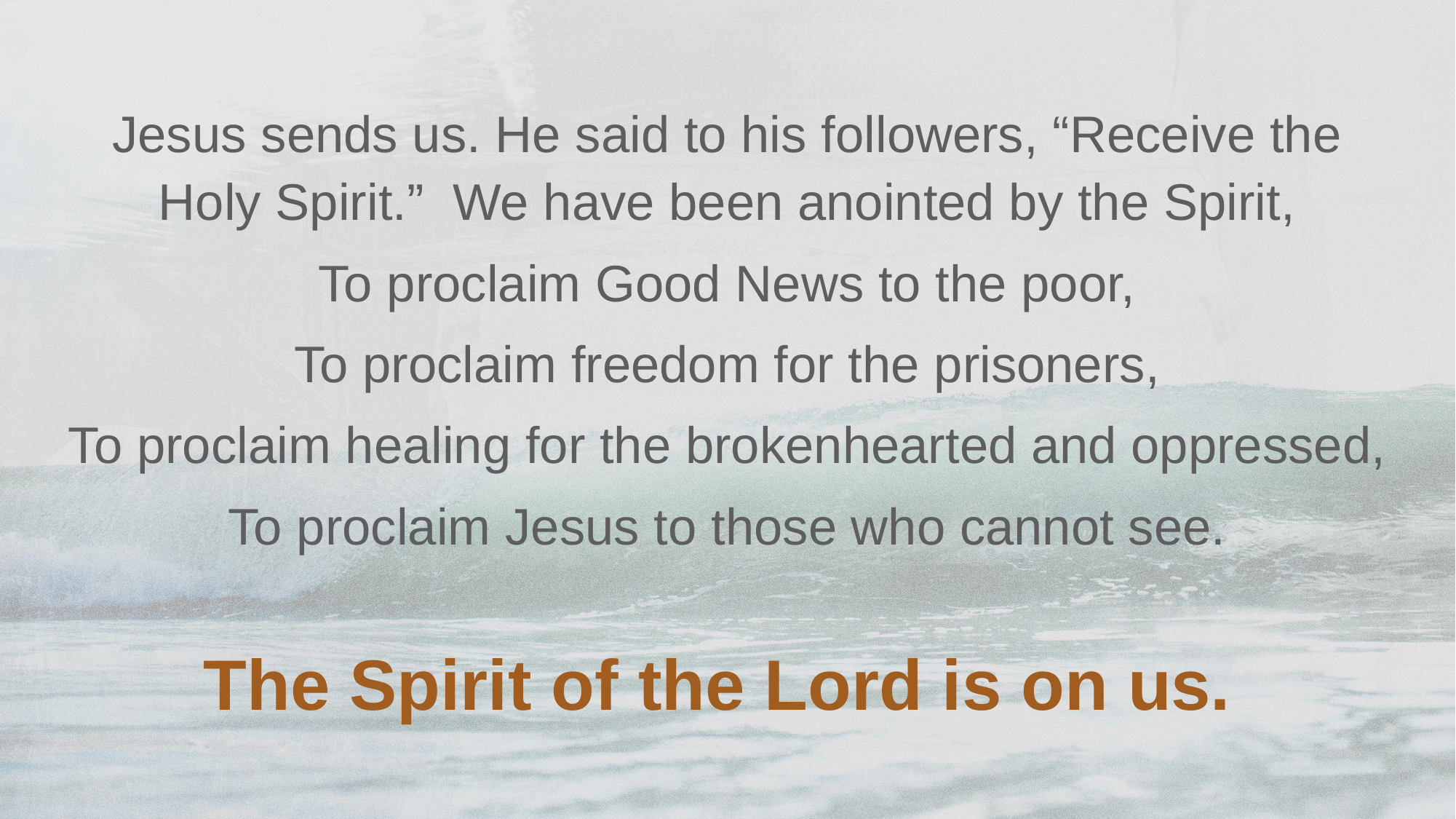

Jesus sends us. He said to his followers, “Receive the Holy Spirit.”  We have been anointed by the Spirit,
To proclaim Good News to the poor,
To proclaim freedom for the prisoners,
To proclaim healing for the brokenhearted and oppressed,
To proclaim Jesus to those who cannot see.

The Spirit of the Lord is on us.